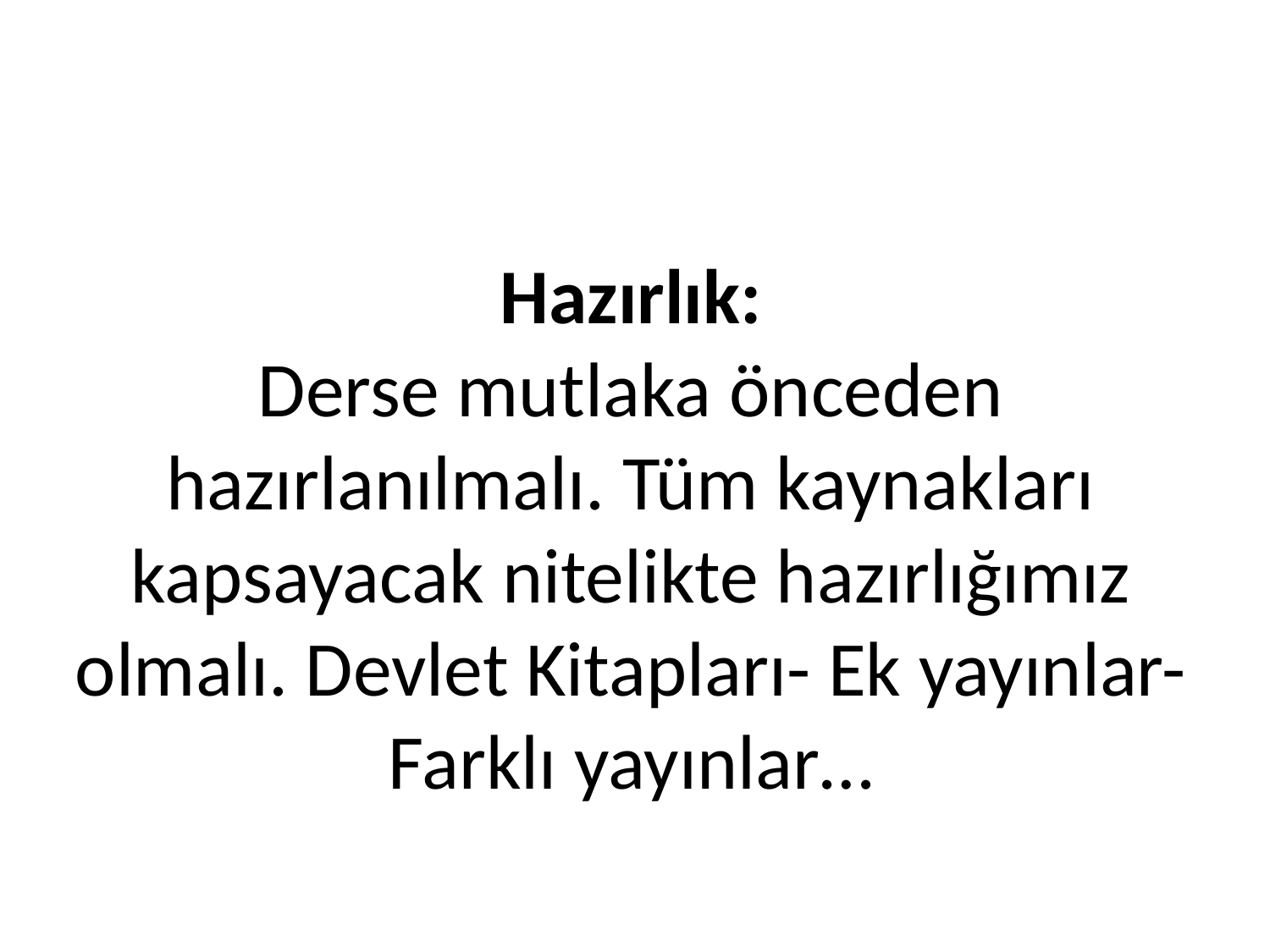

# Hazırlık: Derse mutlaka önceden hazırlanılmalı. Tüm kaynakları kapsayacak nitelikte hazırlığımız olmalı. Devlet Kitapları- Ek yayınlar-Farklı yayınlar…